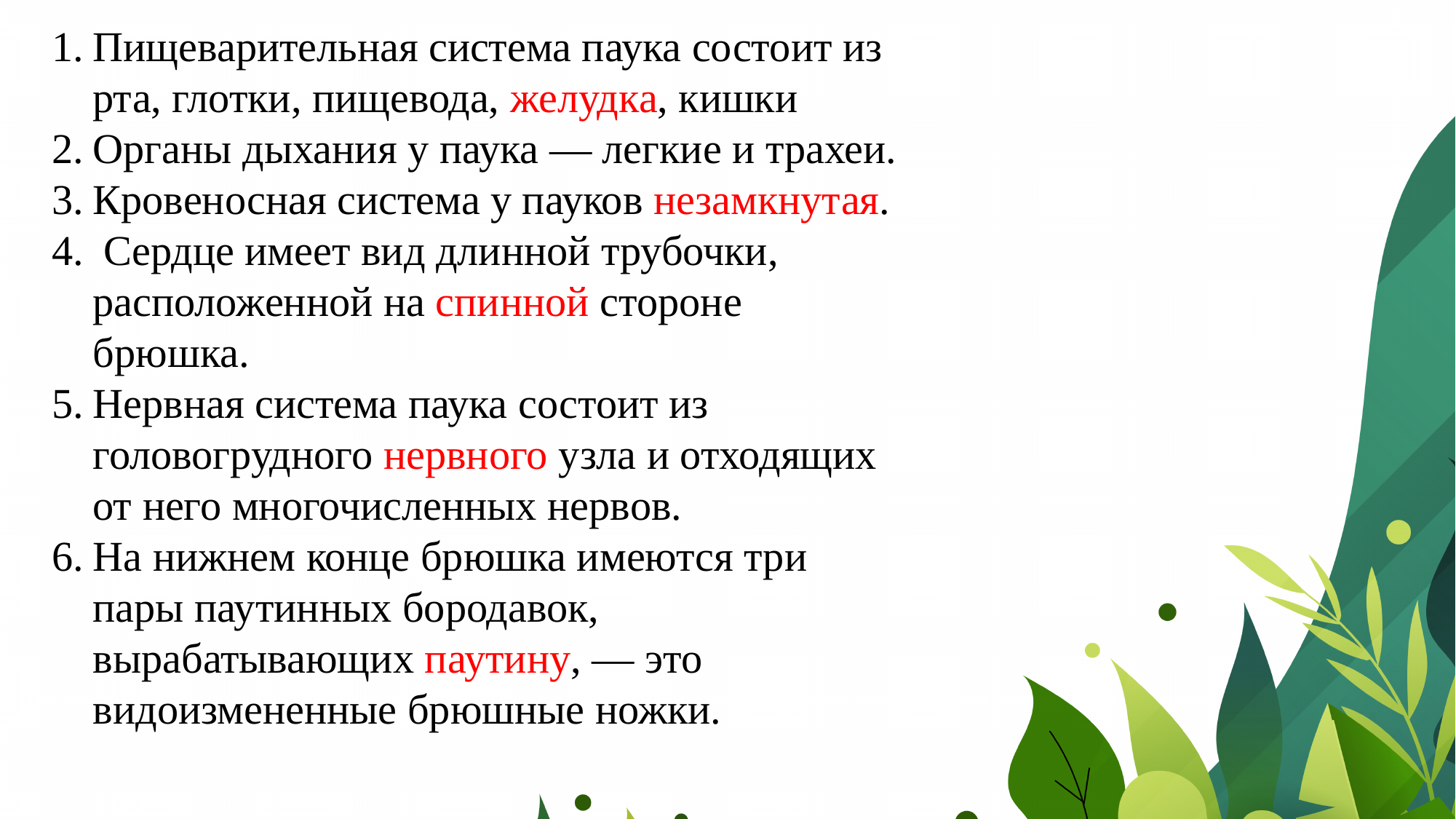

Пищеварительная система паука состоит из рта, глотки, пищевода, желудка, кишки
Органы дыхания у паука — легкие и трахеи.
Кровеносная система у пауков незамкнутая.
 Сердце имеет вид длинной трубочки, расположенной на спинной стороне брюшка.
Нервная система паука состоит из головогрудного нервного узла и отходящих от него многочисленных нервов.
На нижнем конце брюшка имеются три пары паутинных бородавок, вырабатывающих паутину, — это видоизмененные брюшные ножки.